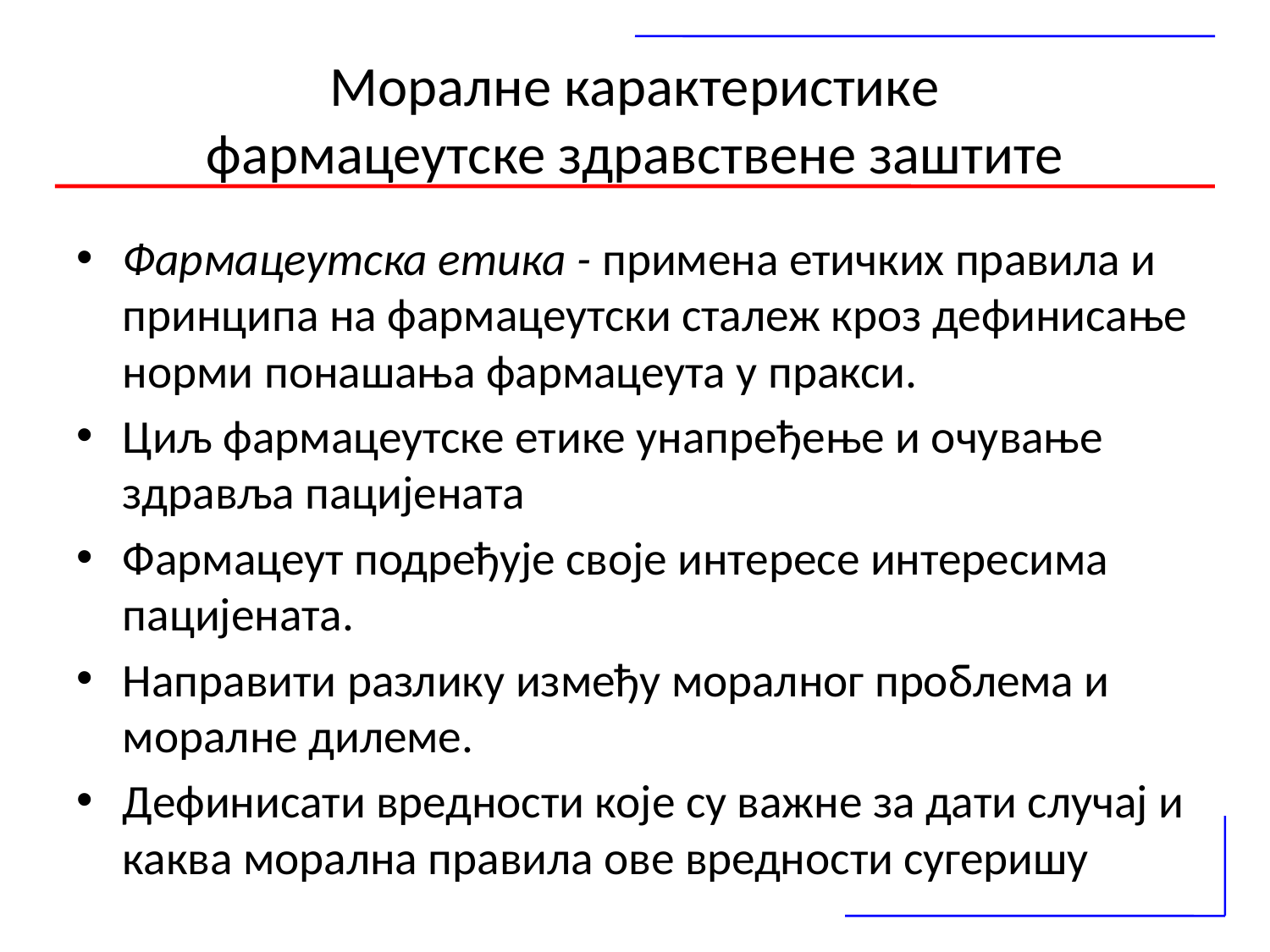

# Моралне карактеристике фармацеутске здравствене заштите
Фармацеутска етика - примена етичких правила и принципа на фармацеутски сталеж кроз дефинисање норми понашања фармацеута у пракси.
Циљ фармацеутске етике унапређење и очување здравља пацијената
Фармацеут подређује своје интересе интересима пацијената.
Направити разлику између моралног проблема и моралне дилеме.
Дефинисати вредности које су важне за дати случај и каква морална правила ове вредности сугеришу